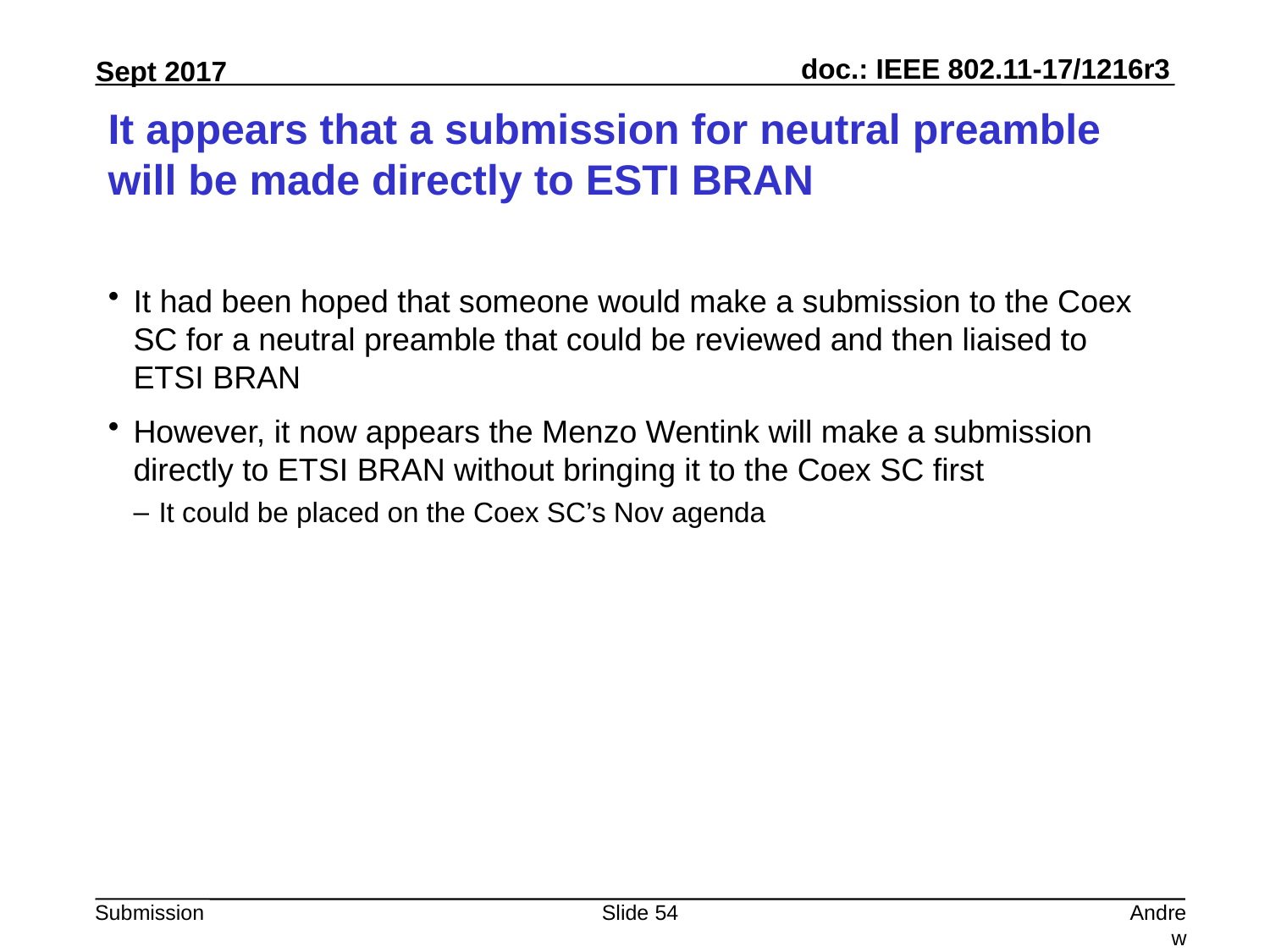

# It appears that a submission for neutral preamble will be made directly to ESTI BRAN
It had been hoped that someone would make a submission to the Coex SC for a neutral preamble that could be reviewed and then liaised to ETSI BRAN
However, it now appears the Menzo Wentink will make a submission directly to ETSI BRAN without bringing it to the Coex SC first
It could be placed on the Coex SC’s Nov agenda
Slide 54
Andrew Myles, Cisco